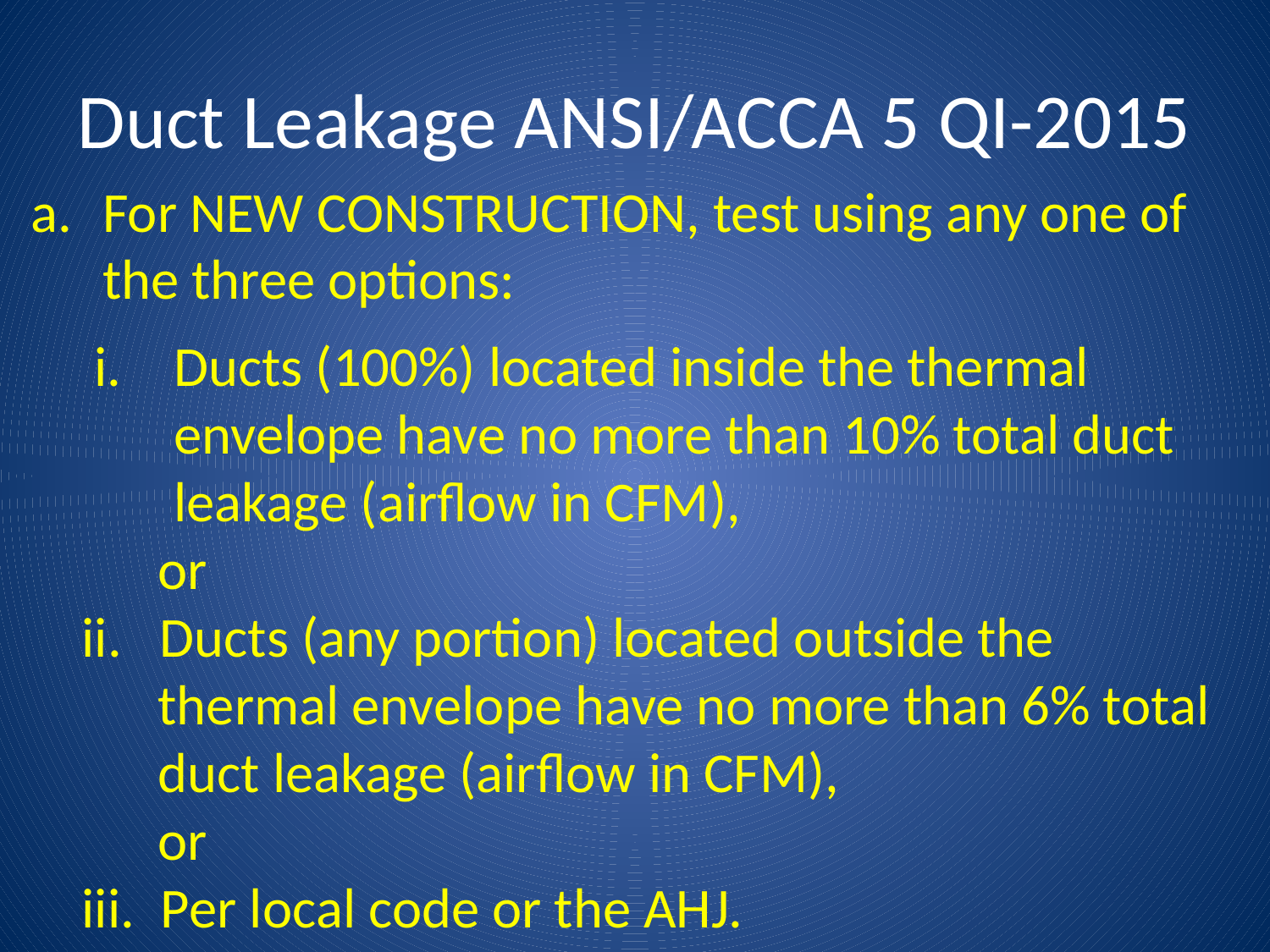

# Duct Leakage ANSI/ACCA 5 QI-2015
For new construction, test using any one of the three options:

Ducts (100%) located inside the thermal envelope have no more than 10% total duct leakage (airflow in CFM),
	or
    ii.   Ducts (any portion) located outside the     	 	thermal envelope have no more than 6% total 	duct leakage (airflow in CFM),
	or
    iii.  Per local code or the AHJ.